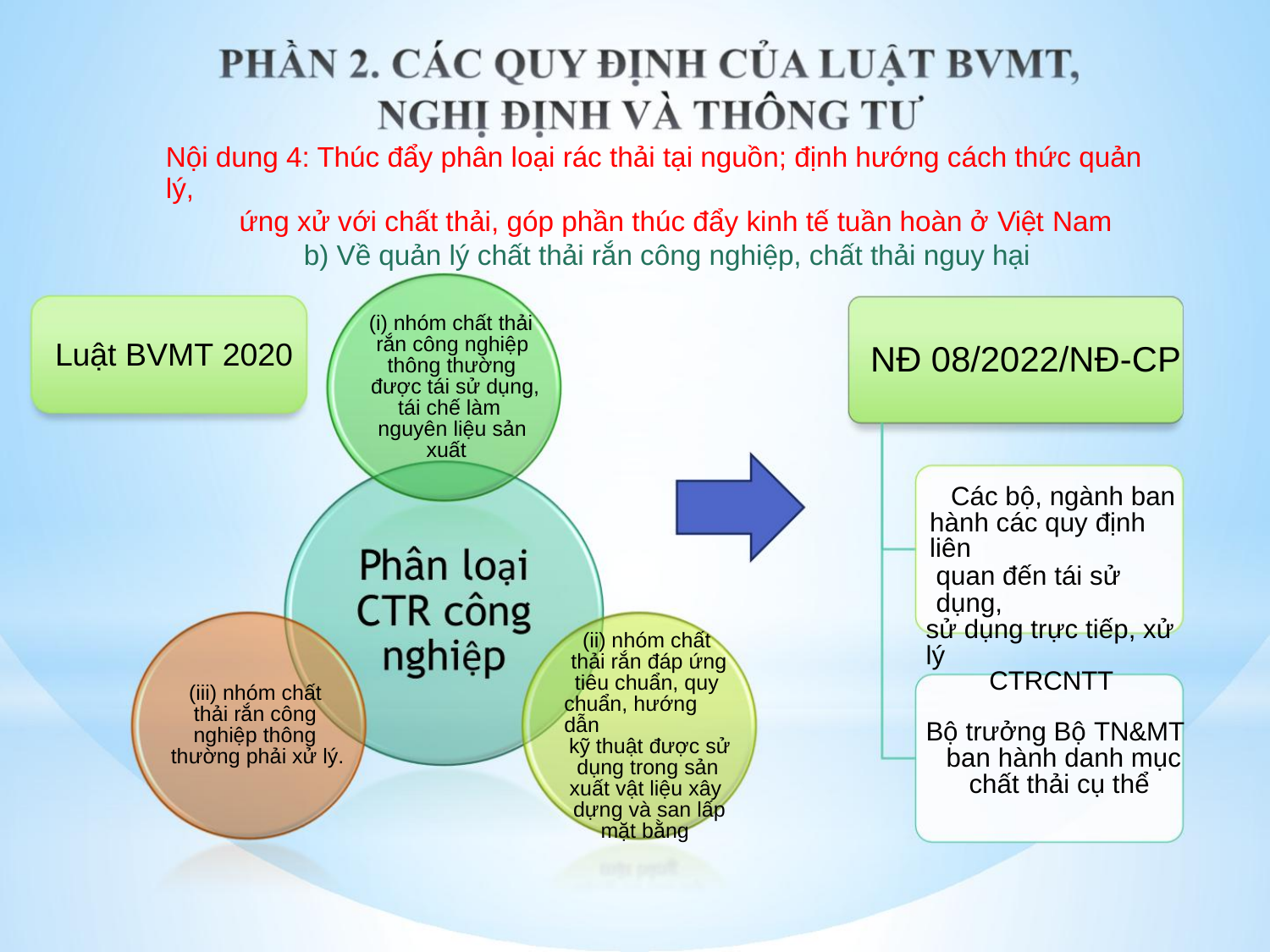

Nội dung 4: Thúc đẩy phân loại rác thải tại nguồn; định hướng cách thức quản lý,
ứng xử với chất thải, góp phần thúc đẩy kinh tế tuần hoàn ở Việt Nam
b) Về quản lý chất thải rắn công nghiệp, chất thải nguy hại
(i) nhóm chất thải
rắn công nghiệp
thông thường
được tái sử dụng,
tái chế làm
nguyên liệu sản
xuất
Luật BVMT 2020
NĐ 08/2022/NĐ-CP
Các bộ, ngành ban
hành các quy định liên
quan đến tái sử dụng,
sử dụng trực tiếp, xử lý
CTRCNTT
(ii) nhóm chất
thải rắn đáp ứng
tiêu chuẩn, quy
chuẩn, hướng dẫn
kỹ thuật được sử
dụng trong sản
xuất vật liệu xây
dựng và san lấp
mặt bằng
(iii) nhóm chất
thải rắn công
Bộ trưởng Bộ TN&MT
ban hành danh mục
chất thải cụ thể
nghiệp thông
thường phải xử lý.